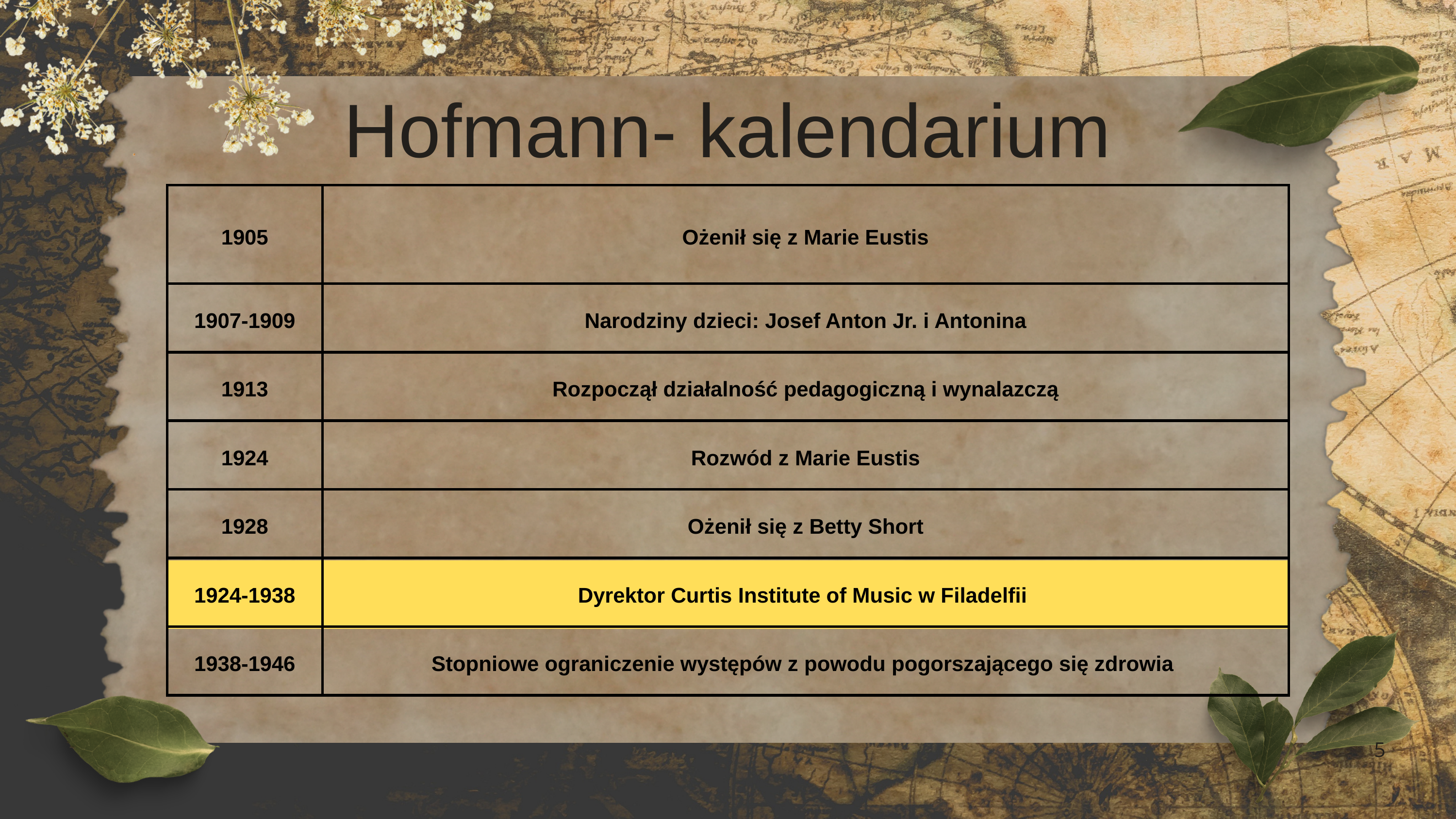

Hofmann- kalendarium
| 1905 | Ożenił się z Marie Eustis |
| --- | --- |
| 1907-1909 | Narodziny dzieci: Josef Anton Jr. i Antonina |
| 1913 | Rozpoczął działalność pedagogiczną i wynalazczą |
| 1924 | Rozwód z Marie Eustis |
| 1928 | Ożenił się z Betty Short |
| 1924-1938 | Dyrektor Curtis Institute of Music w Filadelfii |
| 1938-1946 | Stopniowe ograniczenie występów z powodu pogorszającego się zdrowia |

5